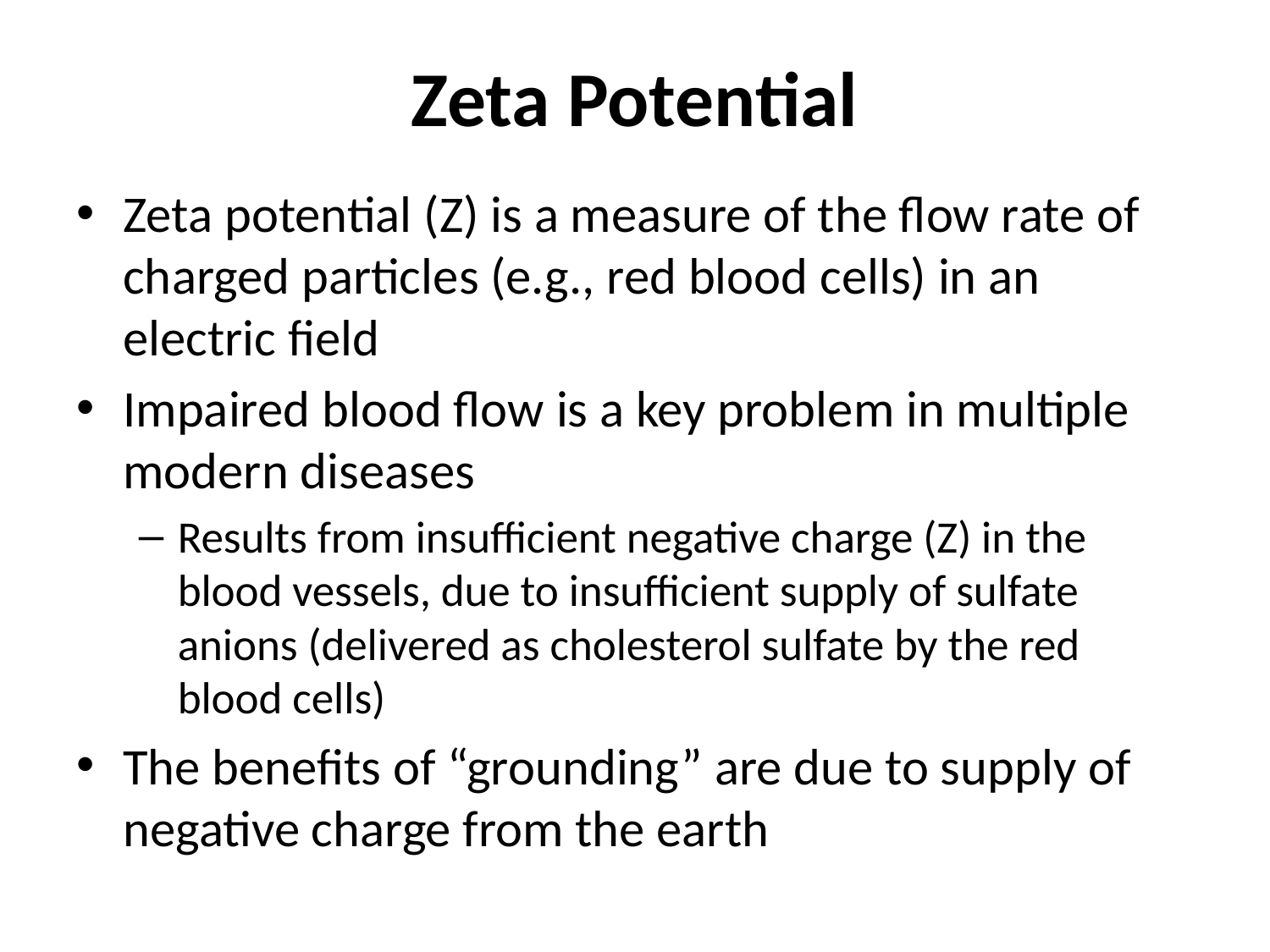

# Zeta Potential
Zeta potential (Z) is a measure of the flow rate of charged particles (e.g., red blood cells) in an electric field
Impaired blood flow is a key problem in multiple modern diseases
Results from insufficient negative charge (Z) in the blood vessels, due to insufficient supply of sulfate anions (delivered as cholesterol sulfate by the red blood cells)
The benefits of “grounding” are due to supply of negative charge from the earth